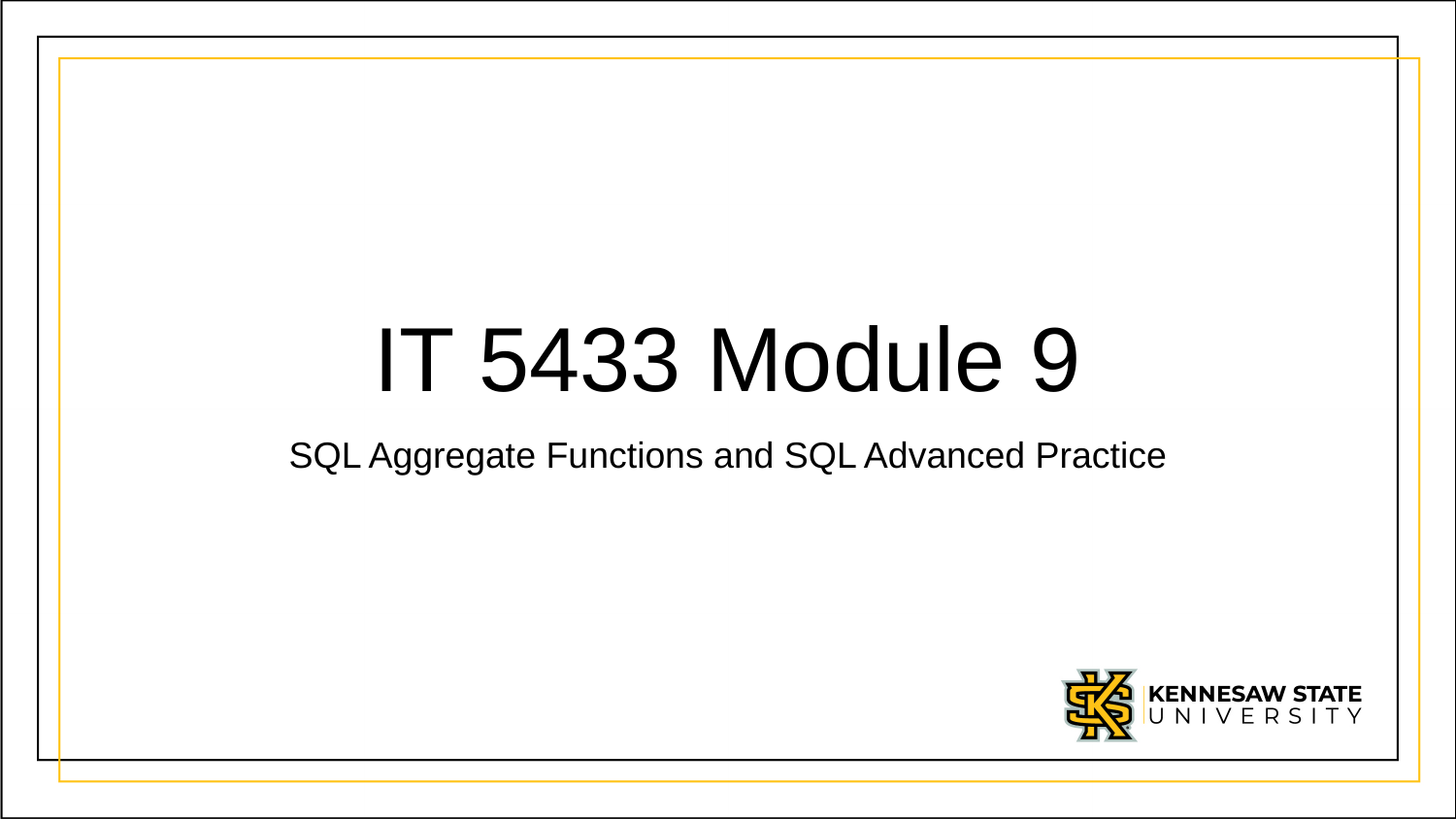

# IT 5433 Module 9
SQL Aggregate Functions and SQL Advanced Practice